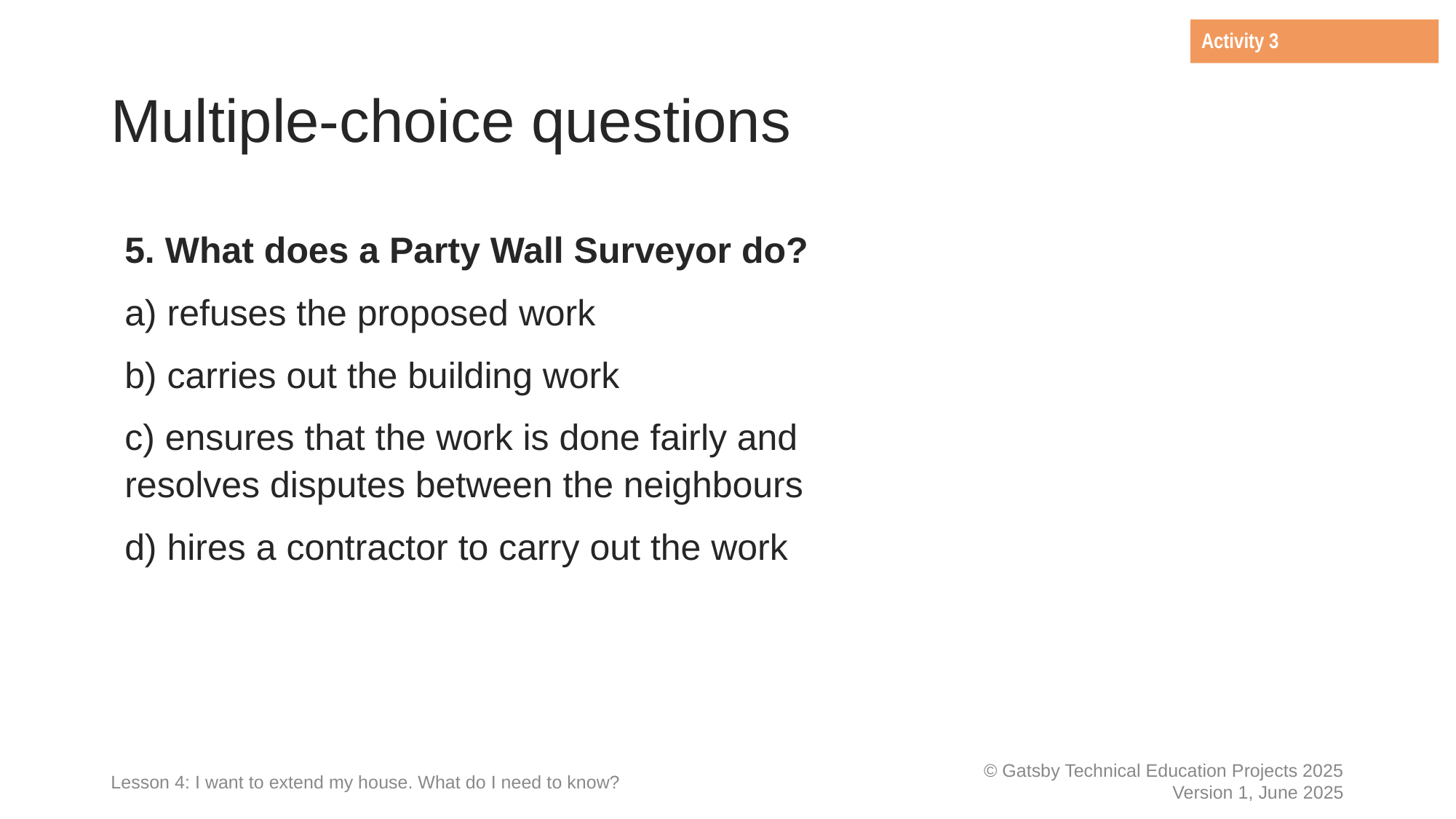

Activity 3
# Multiple-choice questions
5. What does a Party Wall Surveyor do?
a) refuses the proposed work
b) carries out the building work
c) ensures that the work is done fairly and resolves disputes between the neighbours
d) hires a contractor to carry out the work

Lesson 4: I want to extend my house. What do I need to know?